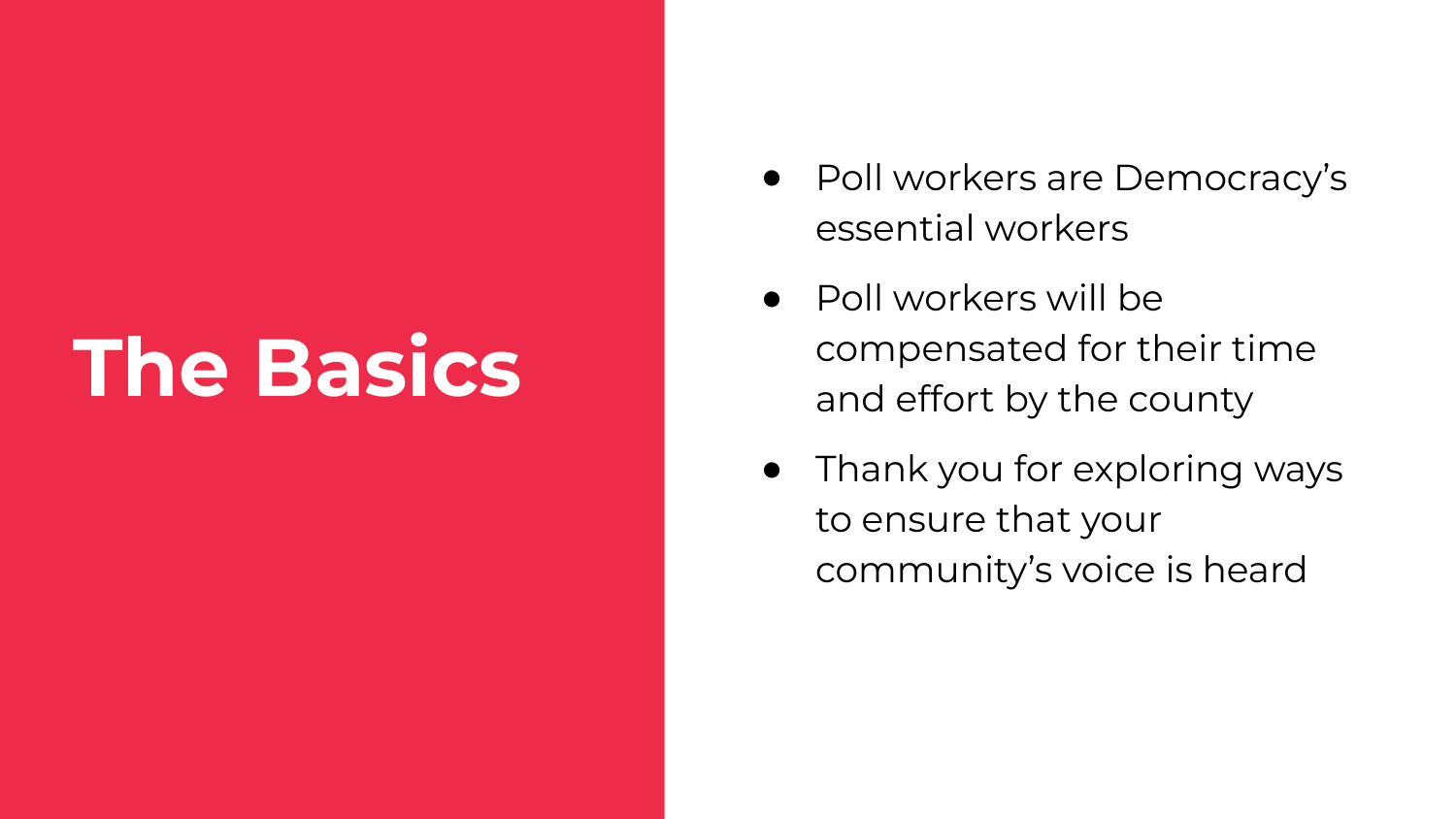

Poll workers are Democracy’s essential workers
Poll workers will be compensated for their time and effort by the county
Thank you for exploring ways to ensure that your community’s voice is heard
The Basics